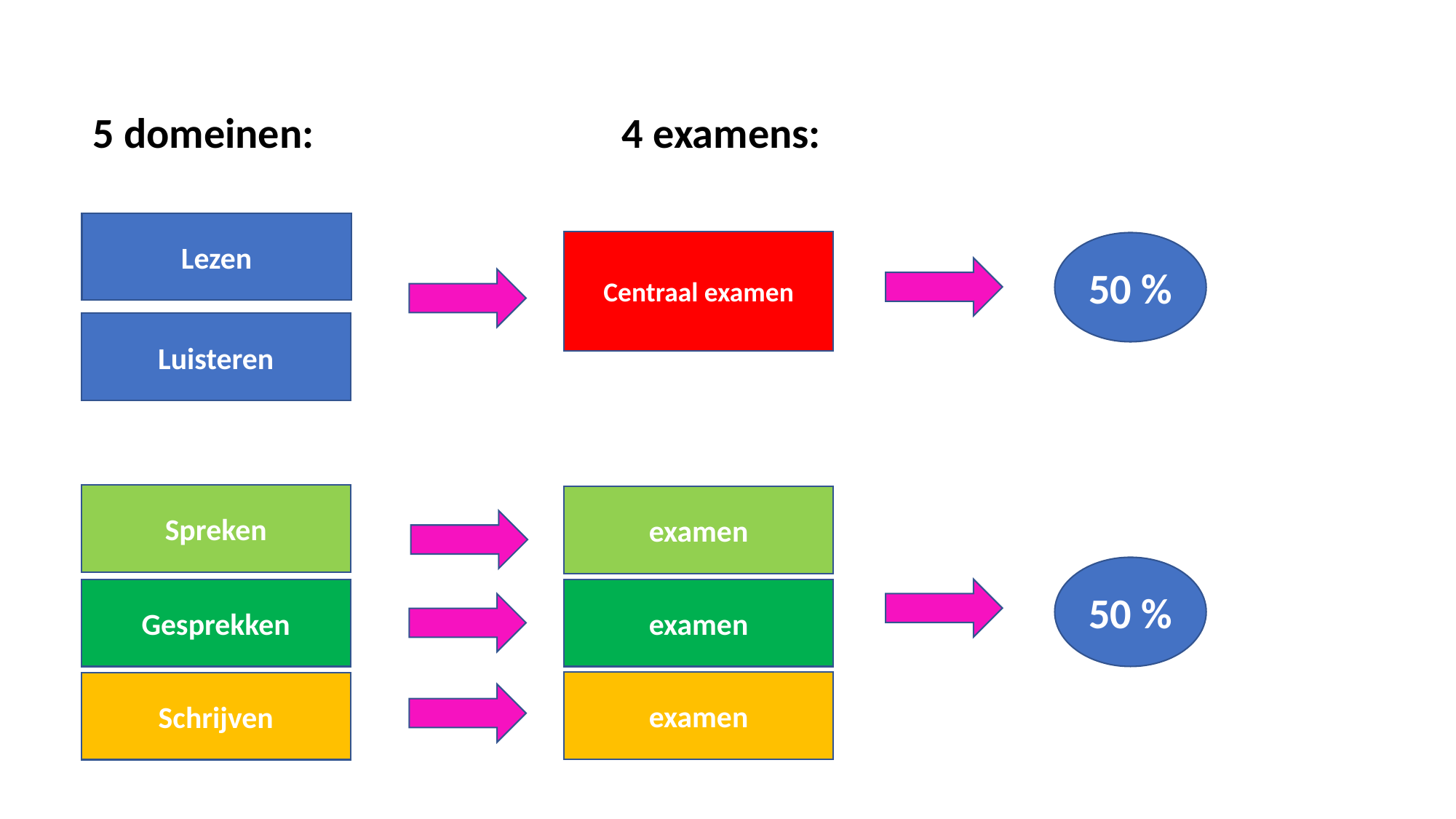

5 domeinen:                                4 examens:

Lezen
Centraal examen
50 %

Luisteren
Spreken
examen

50 %
Gesprekken
examen

examen
Schrijven